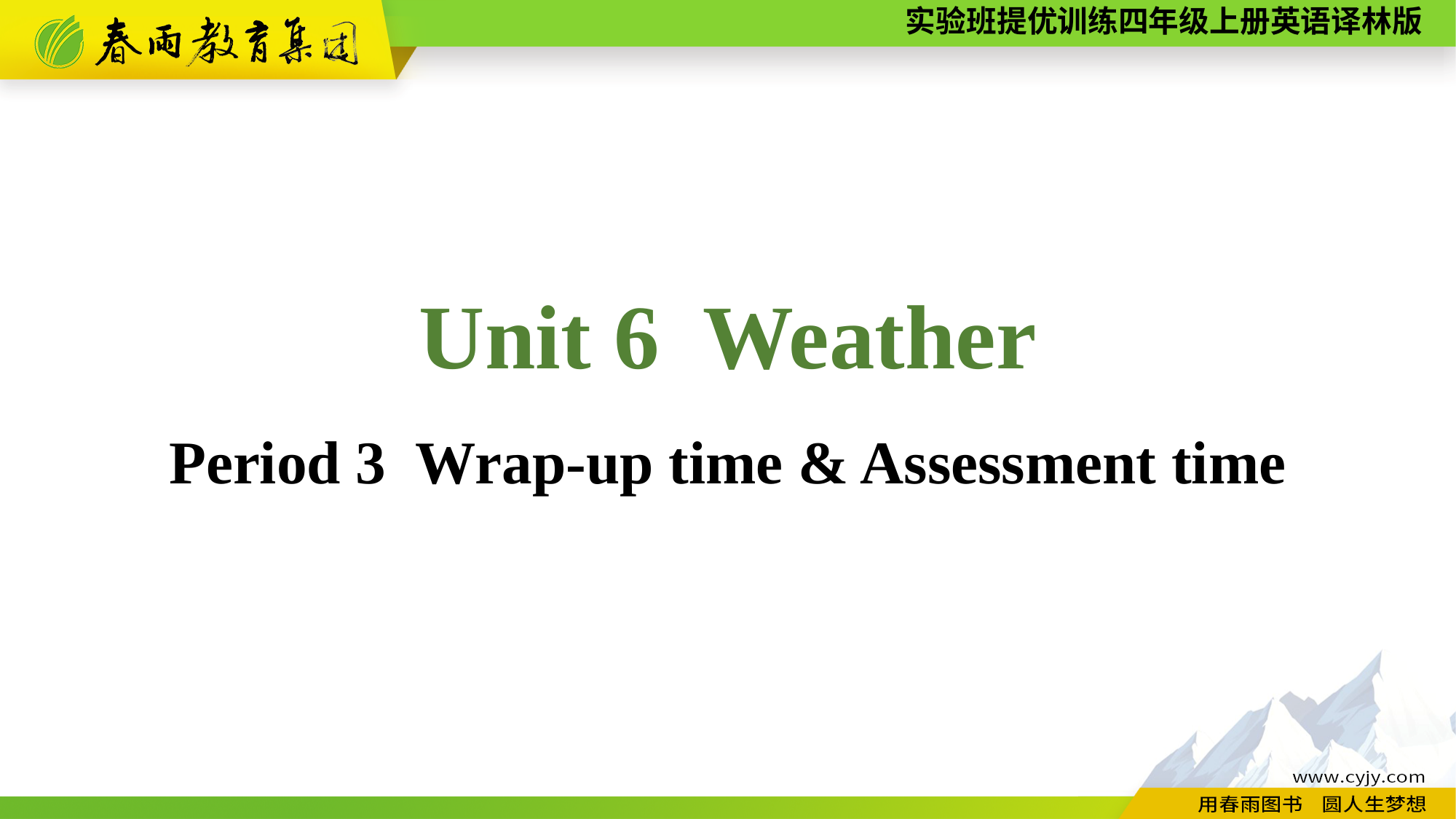

Unit 6  Weather
Period 3  Wrap-up time & Assessment time